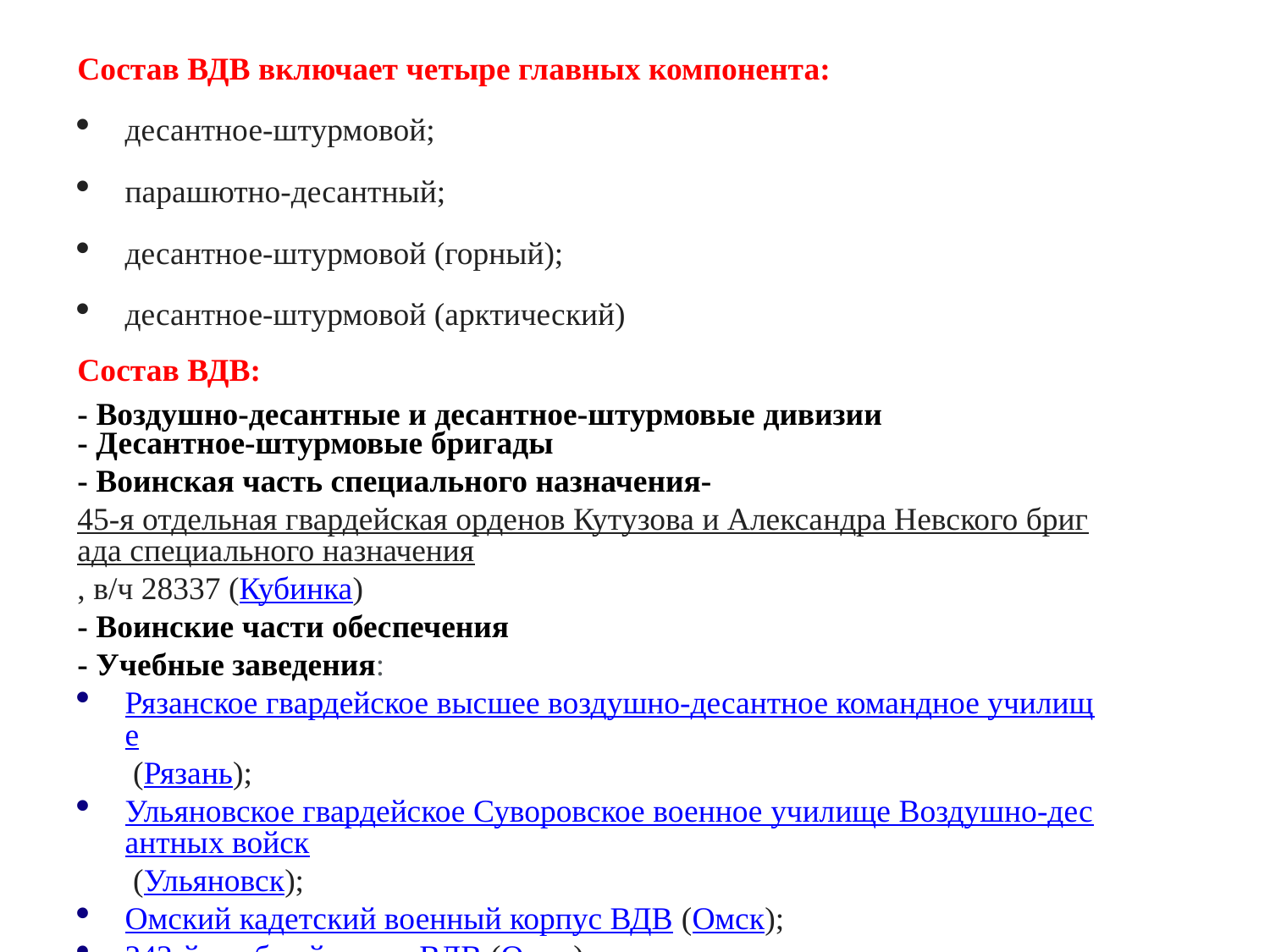

Состав ВДВ включает четыре главных компонента:
десантное-штурмовой;
парашютно-десантный;
десантное-штурмовой (горный);
десантное-штурмовой (арктический)
Состав ВДВ:
- Воздушно-десантные и десантное-штурмовые дивизии
- Десантное-штурмовые бригады
- Воинская часть специального назначения-
45-я отдельная гвардейская орденов Кутузова и Александра Невского бригада специального назначения, в/ч 28337 (Кубинка)
- Воинские части обеспечения
- Учебные заведения:
Рязанское гвардейское высшее воздушно-десантное командное училище (Рязань);
Ульяновское гвардейское Суворовское военное училище Воздушно-десантных войск (Ульяновск);
Омский кадетский военный корпус ВДВ (Омск);
242-й учебный центр ВДВ (Омск).
Михайловская военная артиллерийская академия (Санкт-Петербург).